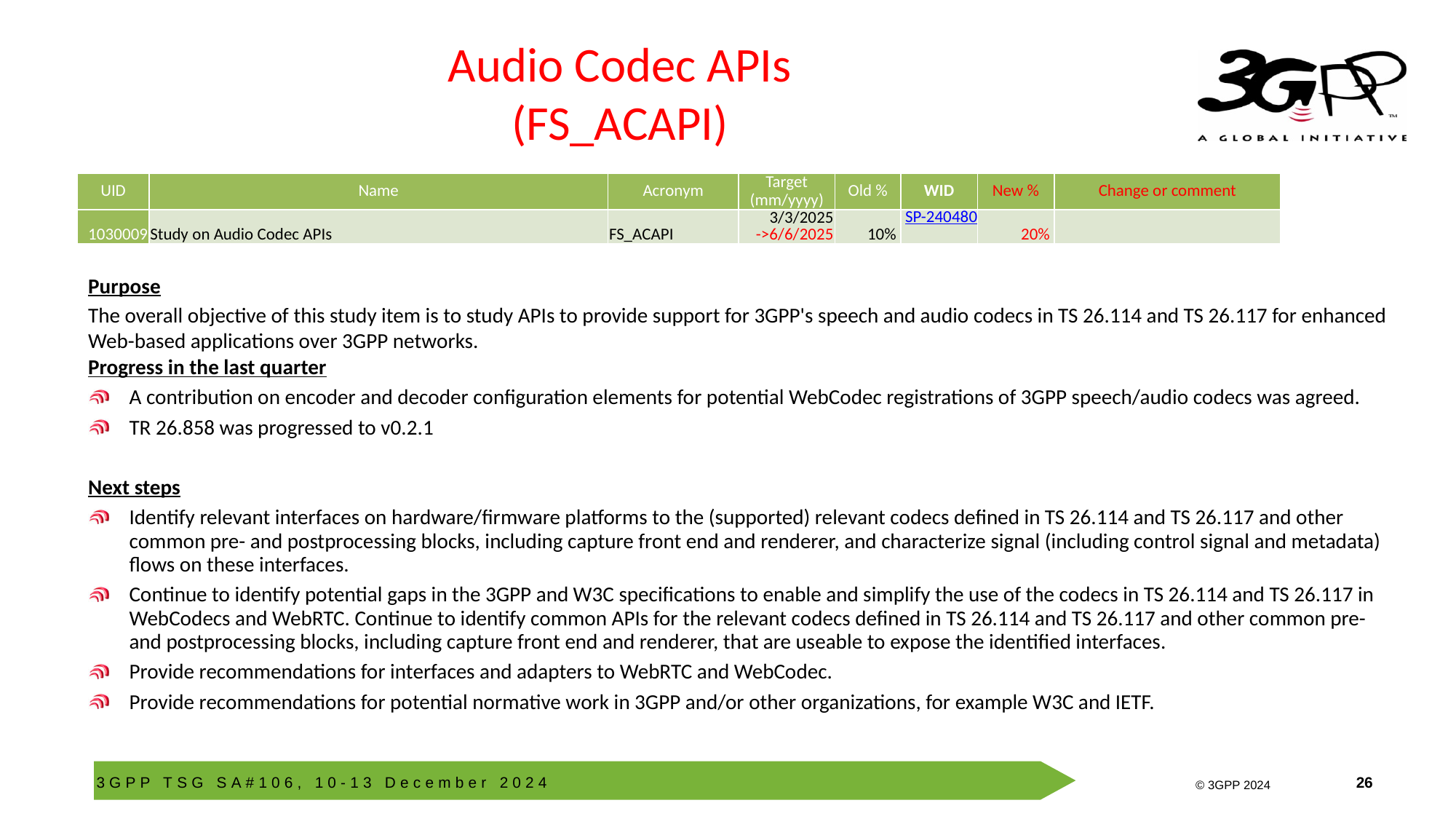

# Audio Codec APIs (FS_ACAPI)
| UID | Name | Acronym | Target (mm/yyyy) | Old % | WID | New % | Change or comment |
| --- | --- | --- | --- | --- | --- | --- | --- |
| 1030009 | Study on Audio Codec APIs | FS\_ACAPI | 3/3/2025 ->6/6/2025 | 10% | SP-240480 | 20% |  |
Purpose
The overall objective of this study item is to study APIs to provide support for 3GPP's speech and audio codecs in TS 26.114 and TS 26.117 for enhanced Web-based applications over 3GPP networks.
Progress in the last quarter
A contribution on encoder and decoder configuration elements for potential WebCodec registrations of 3GPP speech/audio codecs was agreed.
TR 26.858 was progressed to v0.2.1

Next steps
Identify relevant interfaces on hardware/firmware platforms to the (supported) relevant codecs defined in TS 26.114 and TS 26.117 and other common pre- and postprocessing blocks, including capture front end and renderer, and characterize signal (including control signal and metadata) flows on these interfaces.
Continue to identify potential gaps in the 3GPP and W3C specifications to enable and simplify the use of the codecs in TS 26.114 and TS 26.117 in WebCodecs and WebRTC. Continue to identify common APIs for the relevant codecs defined in TS 26.114 and TS 26.117 and other common pre- and postprocessing blocks, including capture front end and renderer, that are useable to expose the identified interfaces.
Provide recommendations for interfaces and adapters to WebRTC and WebCodec.
Provide recommendations for potential normative work in 3GPP and/or other organizations, for example W3C and IETF.